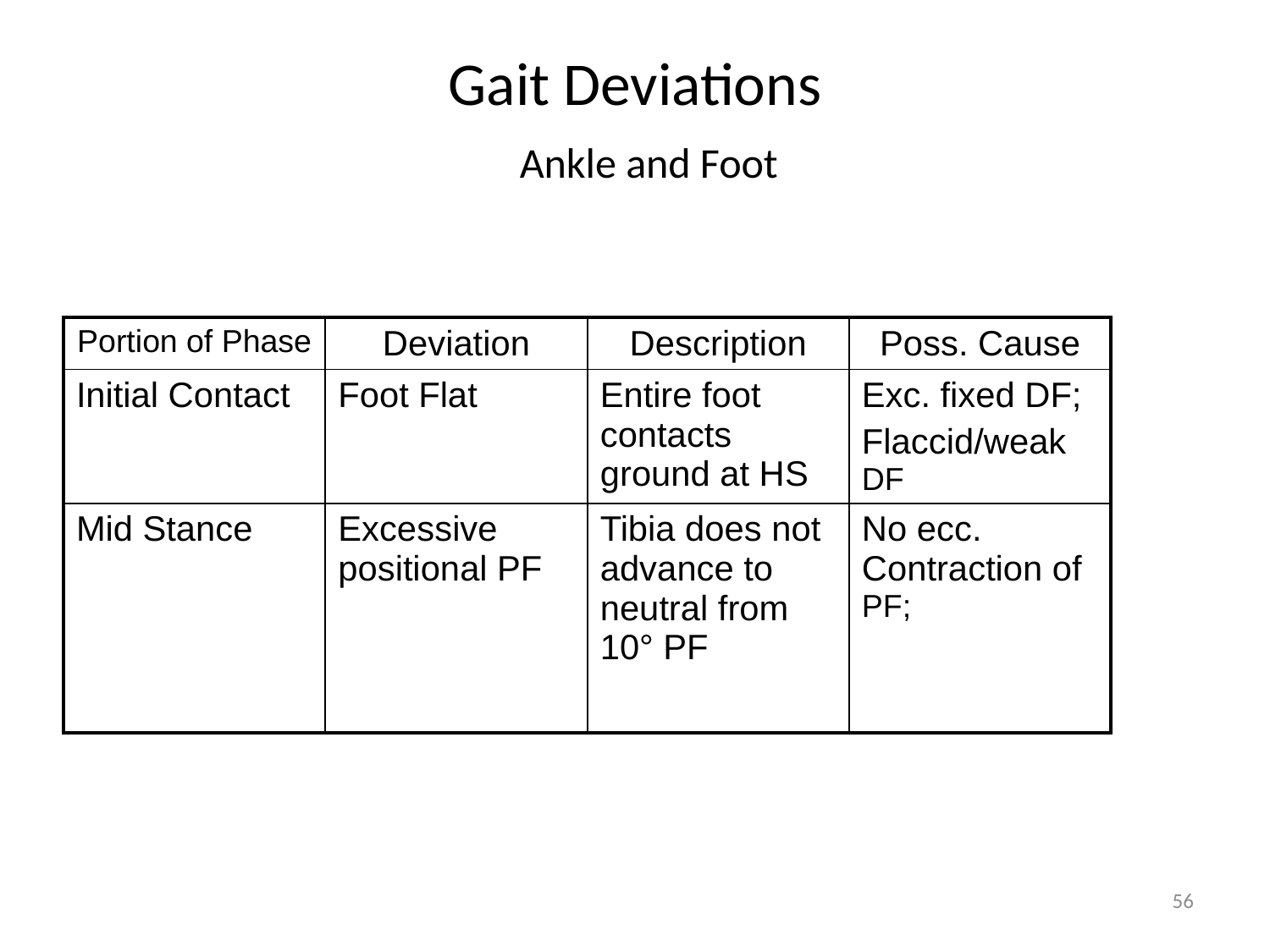

# Gait Deviations Ankle and Foot
| Portion of Phase | Deviation | Description | Poss. Cause |
| --- | --- | --- | --- |
| Initial Contact | Foot Flat | Entire foot contacts ground at HS | Exc. fixed DF; Flaccid/weak DF |
| Mid Stance | Excessive positional PF | Tibia does not advance to neutral from 10° PF | No ecc. Contraction of PF; |
56